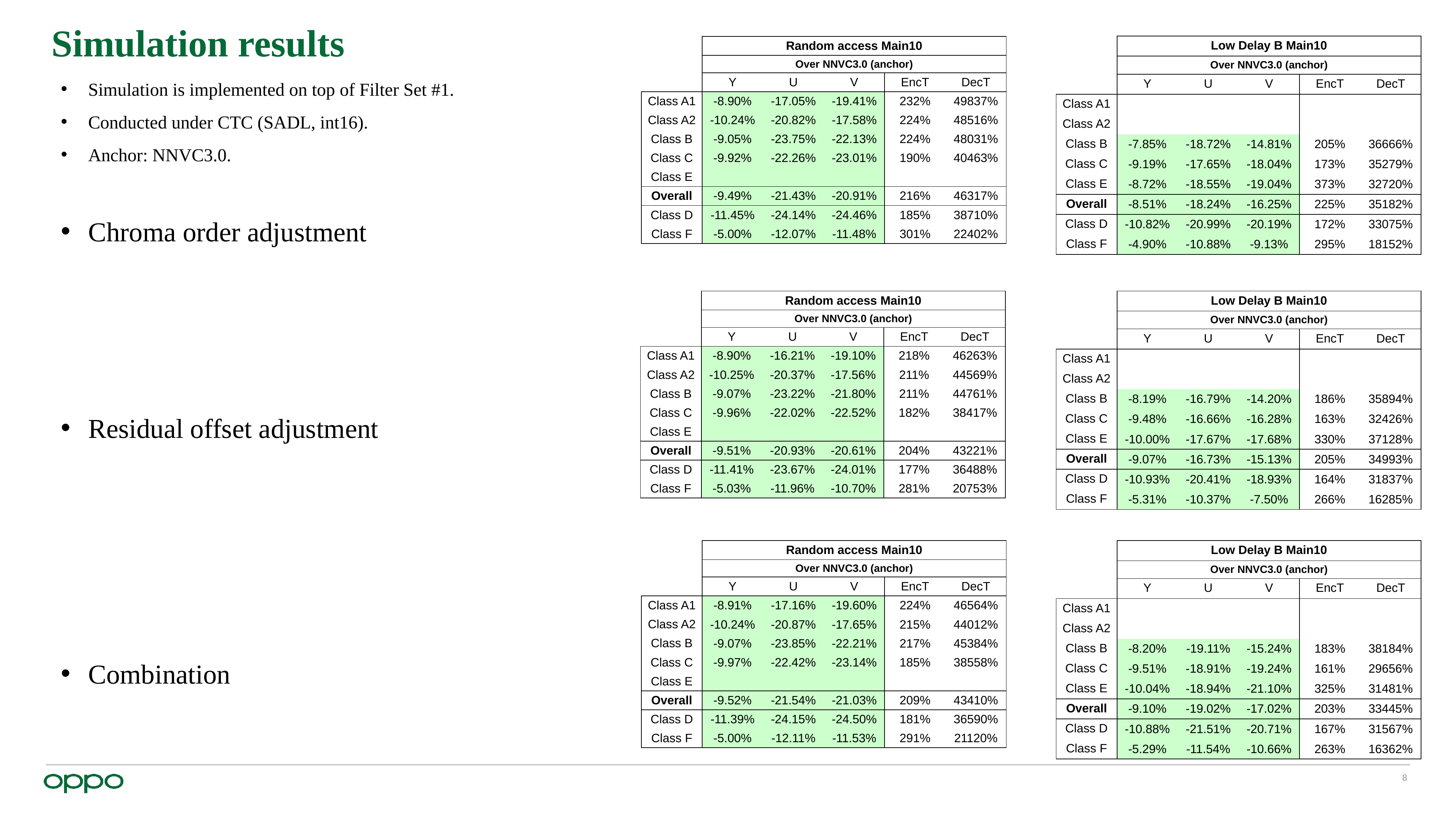

# Simulation results
|  | Low Delay B Main10 |  |  |  |  |
| --- | --- | --- | --- | --- | --- |
|  | Over NNVC3.0 (anchor) |  |  |  |  |
|  | Y | U | V | EncT | DecT |
| Class A1 |  |  |  |  |  |
| Class A2 |  |  |  |  |  |
| Class B | -7.85% | -18.72% | -14.81% | 205% | 36666% |
| Class C | -9.19% | -17.65% | -18.04% | 173% | 35279% |
| Class E | -8.72% | -18.55% | -19.04% | 373% | 32720% |
| Overall | -8.51% | -18.24% | -16.25% | 225% | 35182% |
| Class D | -10.82% | -20.99% | -20.19% | 172% | 33075% |
| Class F | -4.90% | -10.88% | -9.13% | 295% | 18152% |
|  | Random access Main10 |  |  |  |  |
| --- | --- | --- | --- | --- | --- |
|  | Over NNVC3.0 (anchor) |  |  |  |  |
|  | Y | U | V | EncT | DecT |
| Class A1 | -8.90% | -17.05% | -19.41% | 232% | 49837% |
| Class A2 | -10.24% | -20.82% | -17.58% | 224% | 48516% |
| Class B | -9.05% | -23.75% | -22.13% | 224% | 48031% |
| Class C | -9.92% | -22.26% | -23.01% | 190% | 40463% |
| Class E |  |  |  |  |  |
| Overall | -9.49% | -21.43% | -20.91% | 216% | 46317% |
| Class D | -11.45% | -24.14% | -24.46% | 185% | 38710% |
| Class F | -5.00% | -12.07% | -11.48% | 301% | 22402% |
Simulation is implemented on top of Filter Set #1.
Conducted under CTC (SADL, int16).
Anchor: NNVC3.0.

Chroma order adjustment

Residual offset adjustment

Combination
|  | Random access Main10 |  |  |  |  |
| --- | --- | --- | --- | --- | --- |
|  | Over NNVC3.0 (anchor) |  |  |  |  |
|  | Y | U | V | EncT | DecT |
| Class A1 | -8.90% | -16.21% | -19.10% | 218% | 46263% |
| Class A2 | -10.25% | -20.37% | -17.56% | 211% | 44569% |
| Class B | -9.07% | -23.22% | -21.80% | 211% | 44761% |
| Class C | -9.96% | -22.02% | -22.52% | 182% | 38417% |
| Class E |  |  |  |  |  |
| Overall | -9.51% | -20.93% | -20.61% | 204% | 43221% |
| Class D | -11.41% | -23.67% | -24.01% | 177% | 36488% |
| Class F | -5.03% | -11.96% | -10.70% | 281% | 20753% |
|  | Low Delay B Main10 |  |  |  |  |
| --- | --- | --- | --- | --- | --- |
|  | Over NNVC3.0 (anchor) |  |  |  |  |
|  | Y | U | V | EncT | DecT |
| Class A1 |  |  |  |  |  |
| Class A2 |  |  |  |  |  |
| Class B | -8.19% | -16.79% | -14.20% | 186% | 35894% |
| Class C | -9.48% | -16.66% | -16.28% | 163% | 32426% |
| Class E | -10.00% | -17.67% | -17.68% | 330% | 37128% |
| Overall | -9.07% | -16.73% | -15.13% | 205% | 34993% |
| Class D | -10.93% | -20.41% | -18.93% | 164% | 31837% |
| Class F | -5.31% | -10.37% | -7.50% | 266% | 16285% |
|  | Random access Main10 |  |  |  |  |
| --- | --- | --- | --- | --- | --- |
|  | Over NNVC3.0 (anchor) |  |  |  |  |
|  | Y | U | V | EncT | DecT |
| Class A1 | -8.91% | -17.16% | -19.60% | 224% | 46564% |
| Class A2 | -10.24% | -20.87% | -17.65% | 215% | 44012% |
| Class B | -9.07% | -23.85% | -22.21% | 217% | 45384% |
| Class C | -9.97% | -22.42% | -23.14% | 185% | 38558% |
| Class E |  |  |  |  |  |
| Overall | -9.52% | -21.54% | -21.03% | 209% | 43410% |
| Class D | -11.39% | -24.15% | -24.50% | 181% | 36590% |
| Class F | -5.00% | -12.11% | -11.53% | 291% | 21120% |
|  | Low Delay B Main10 |  |  |  |  |
| --- | --- | --- | --- | --- | --- |
|  | Over NNVC3.0 (anchor) |  |  |  |  |
|  | Y | U | V | EncT | DecT |
| Class A1 |  |  |  |  |  |
| Class A2 |  |  |  |  |  |
| Class B | -8.20% | -19.11% | -15.24% | 183% | 38184% |
| Class C | -9.51% | -18.91% | -19.24% | 161% | 29656% |
| Class E | -10.04% | -18.94% | -21.10% | 325% | 31481% |
| Overall | -9.10% | -19.02% | -17.02% | 203% | 33445% |
| Class D | -10.88% | -21.51% | -20.71% | 167% | 31567% |
| Class F | -5.29% | -11.54% | -10.66% | 263% | 16362% |